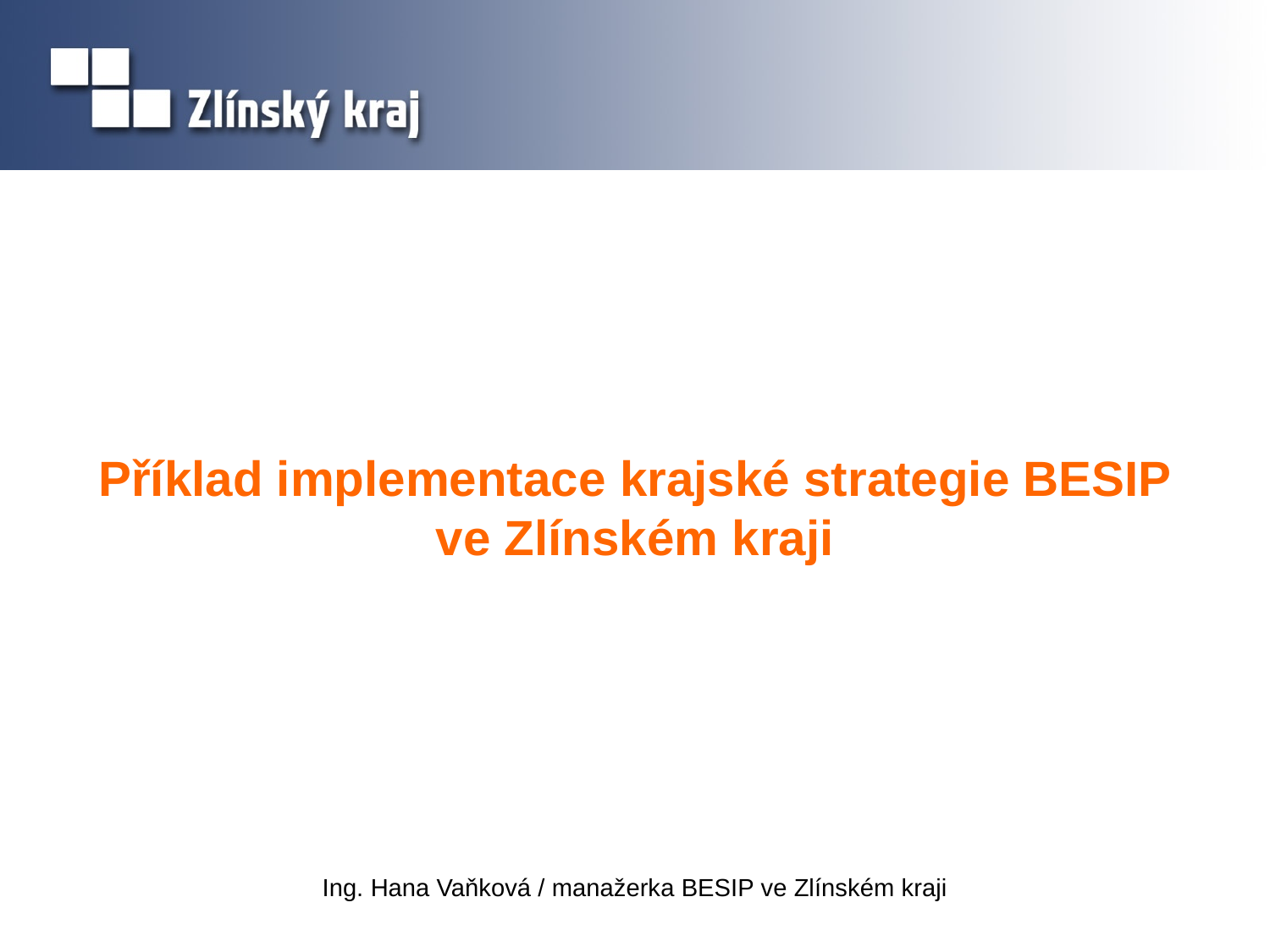

# Příklad implementace krajské strategie BESIP ve Zlínském kraji
Ing. Hana Vaňková / manažerka BESIP ve Zlínském kraji